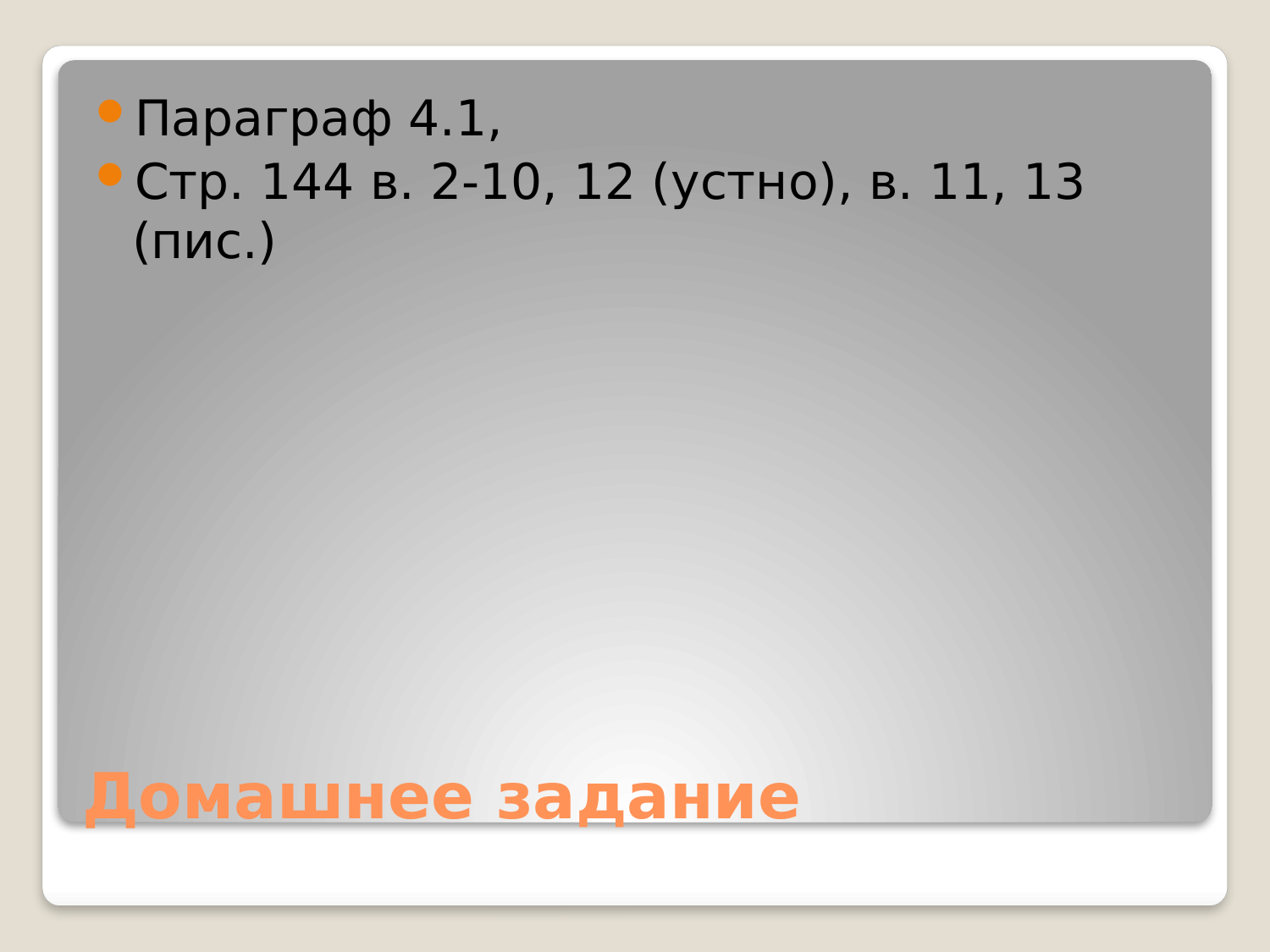

Параграф 4.1,
Стр. 144 в. 2-10, 12 (устно), в. 11, 13 (пис.)
# Домашнее задание